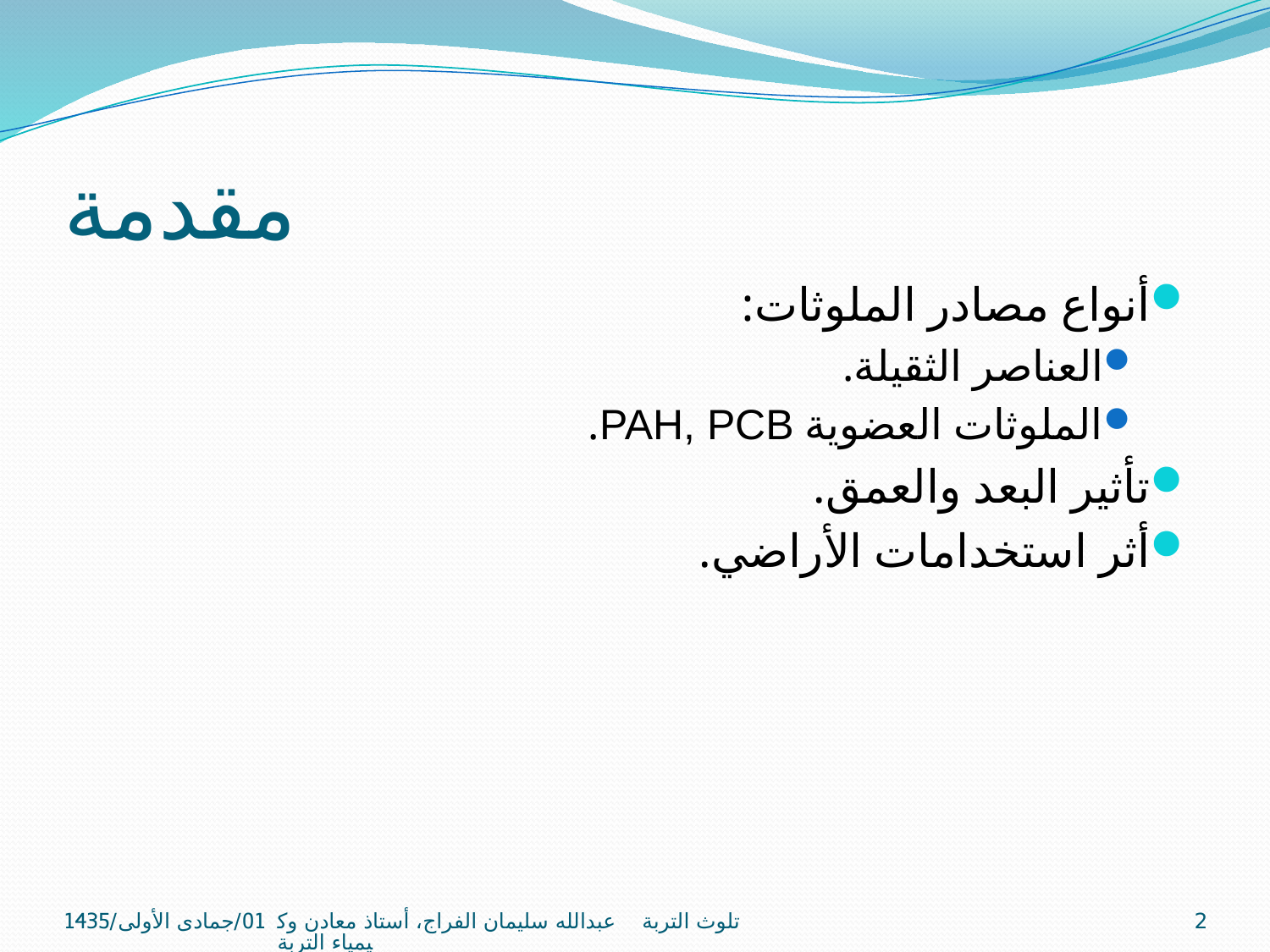

# مقدمة
أنواع مصادر الملوثات:
العناصر الثقيلة.
الملوثات العضوية PAH, PCB.
تأثير البعد والعمق.
أثر استخدامات الأراضي.

01/جمادى الأولى/1435
تلوث التربة    عبدالله سليمان الفراج، أستاذ معادن وكيمياء التربة
2